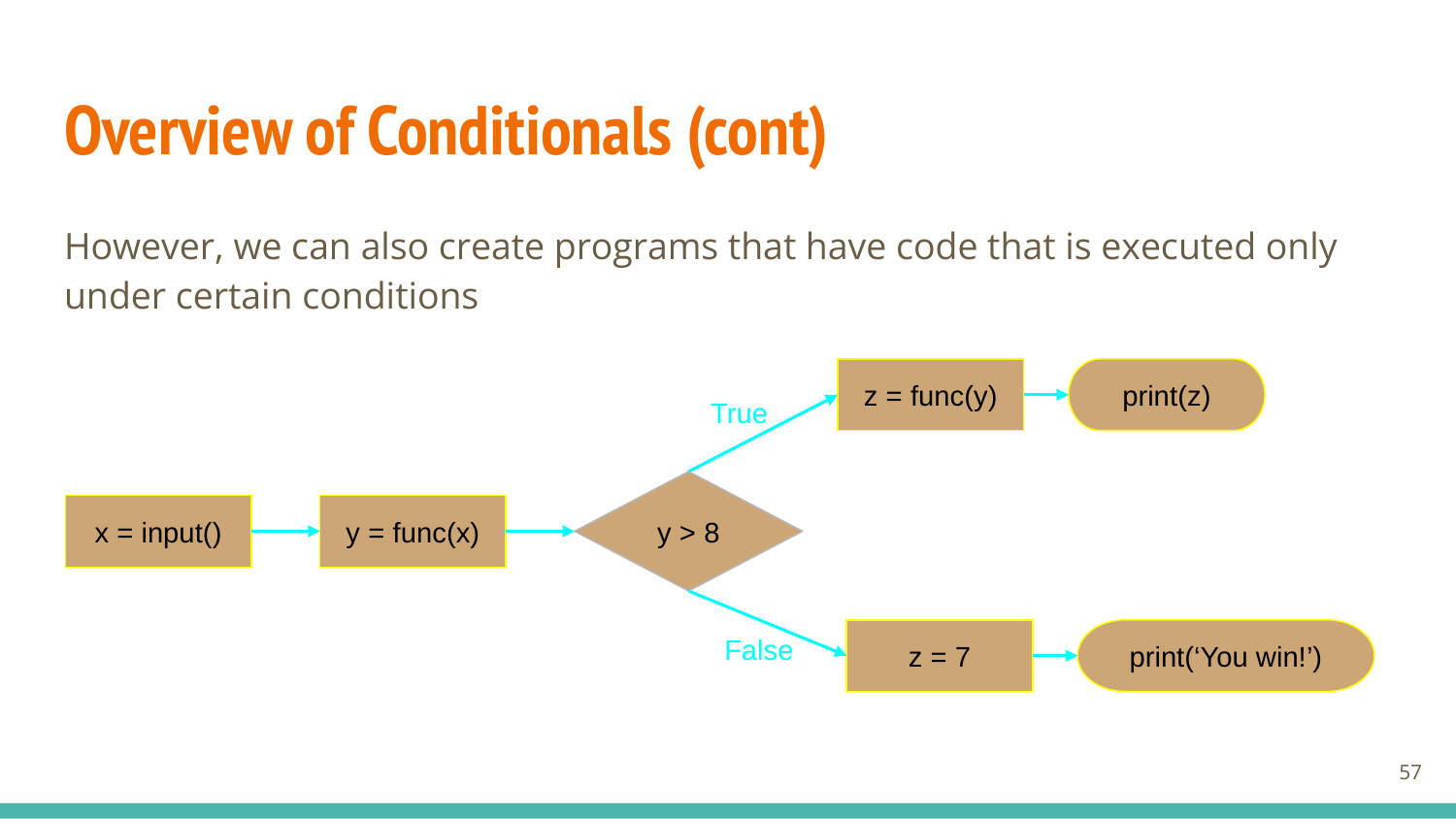

# Overview of Conditionals (cont)
However, we can also create programs that have code that is executed only under certain conditions
z = func(y)
print(z)
True
y > 8
x = input()
y = func(x)
False
z = 7
print(‘You win!’)
57